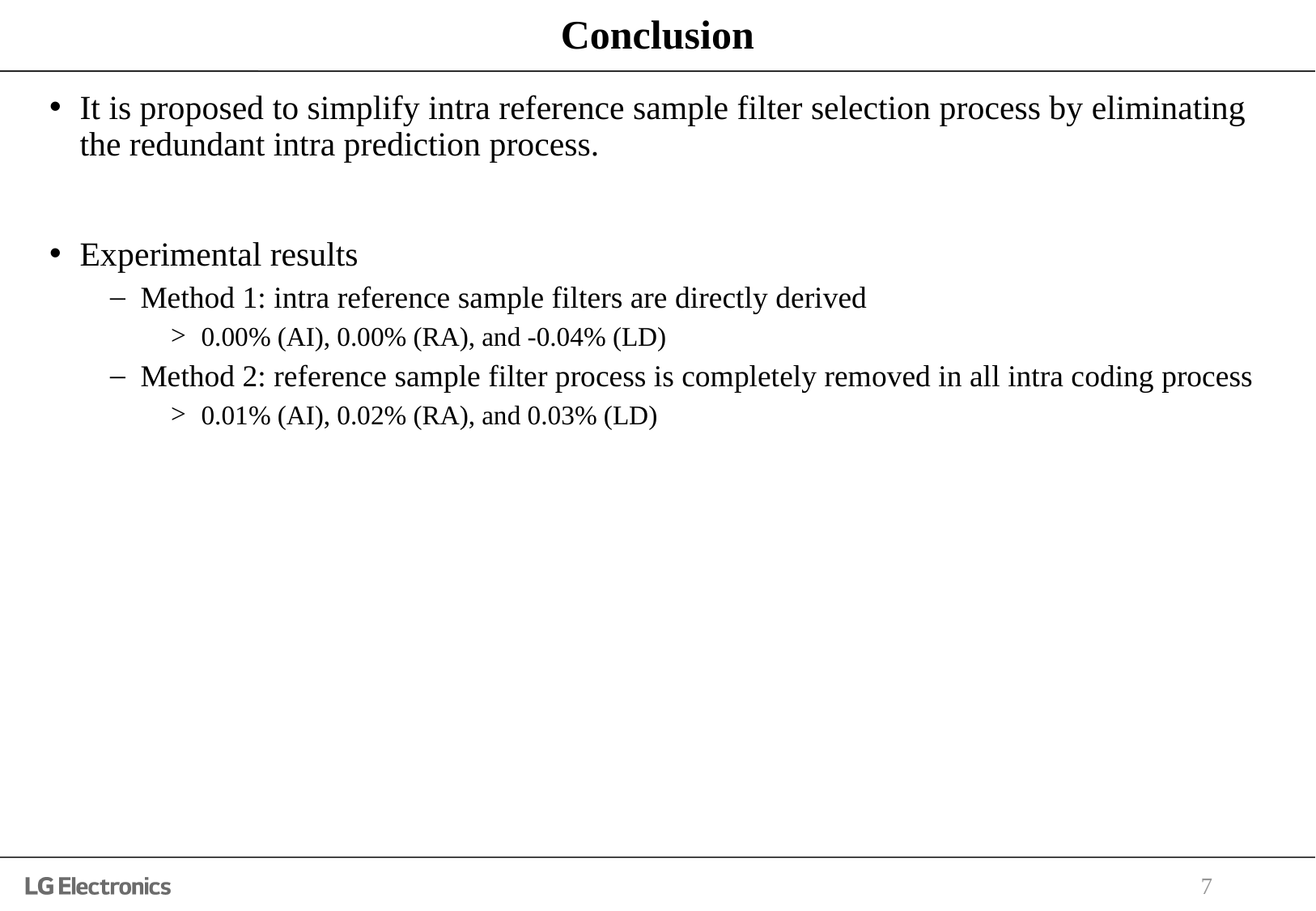

# Conclusion
It is proposed to simplify intra reference sample filter selection process by eliminating the redundant intra prediction process.

Experimental results
Method 1: intra reference sample filters are directly derived
0.00% (AI), 0.00% (RA), and -0.04% (LD)
Method 2: reference sample filter process is completely removed in all intra coding process
0.01% (AI), 0.02% (RA), and 0.03% (LD)

7